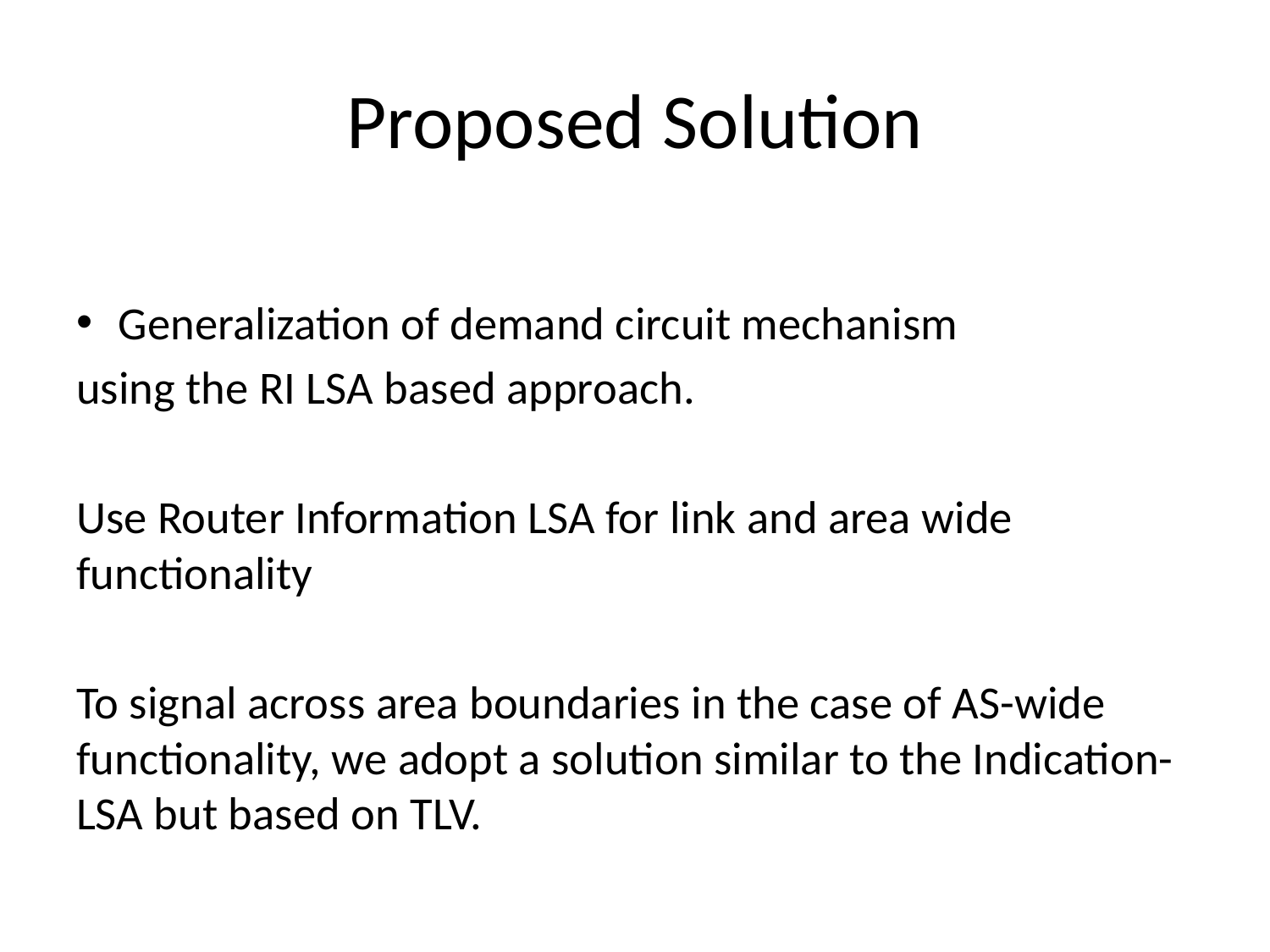

# Proposed Solution

Generalization of demand circuit mechanism
using the RI LSA based approach.

Use Router Information LSA for link and area wide functionality

To signal across area boundaries in the case of AS-wide functionality, we adopt a solution similar to the Indication-LSA but based on TLV.